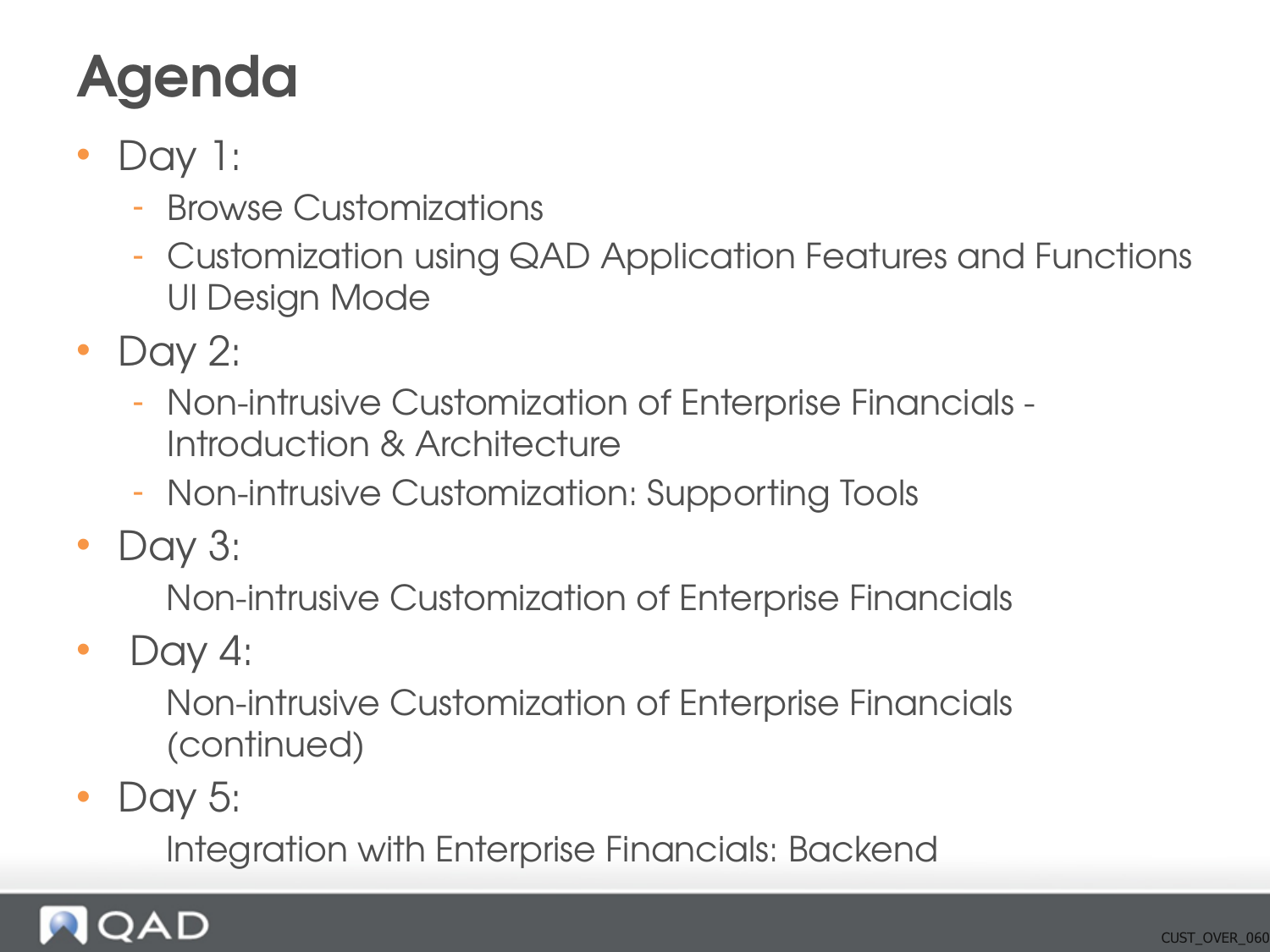

# Agenda
Day 1:
Browse Customizations
Customization using QAD Application Features and Functions UI Design Mode
Day 2:
Non-intrusive Customization of Enterprise Financials - Introduction & Architecture
Non-intrusive Customization: Supporting Tools
Day 3:
Non-intrusive Customization of Enterprise Financials
 Day 4:
Non-intrusive Customization of Enterprise Financials (continued)
Day 5:
Integration with Enterprise Financials: Backend

CUST_OVER_060